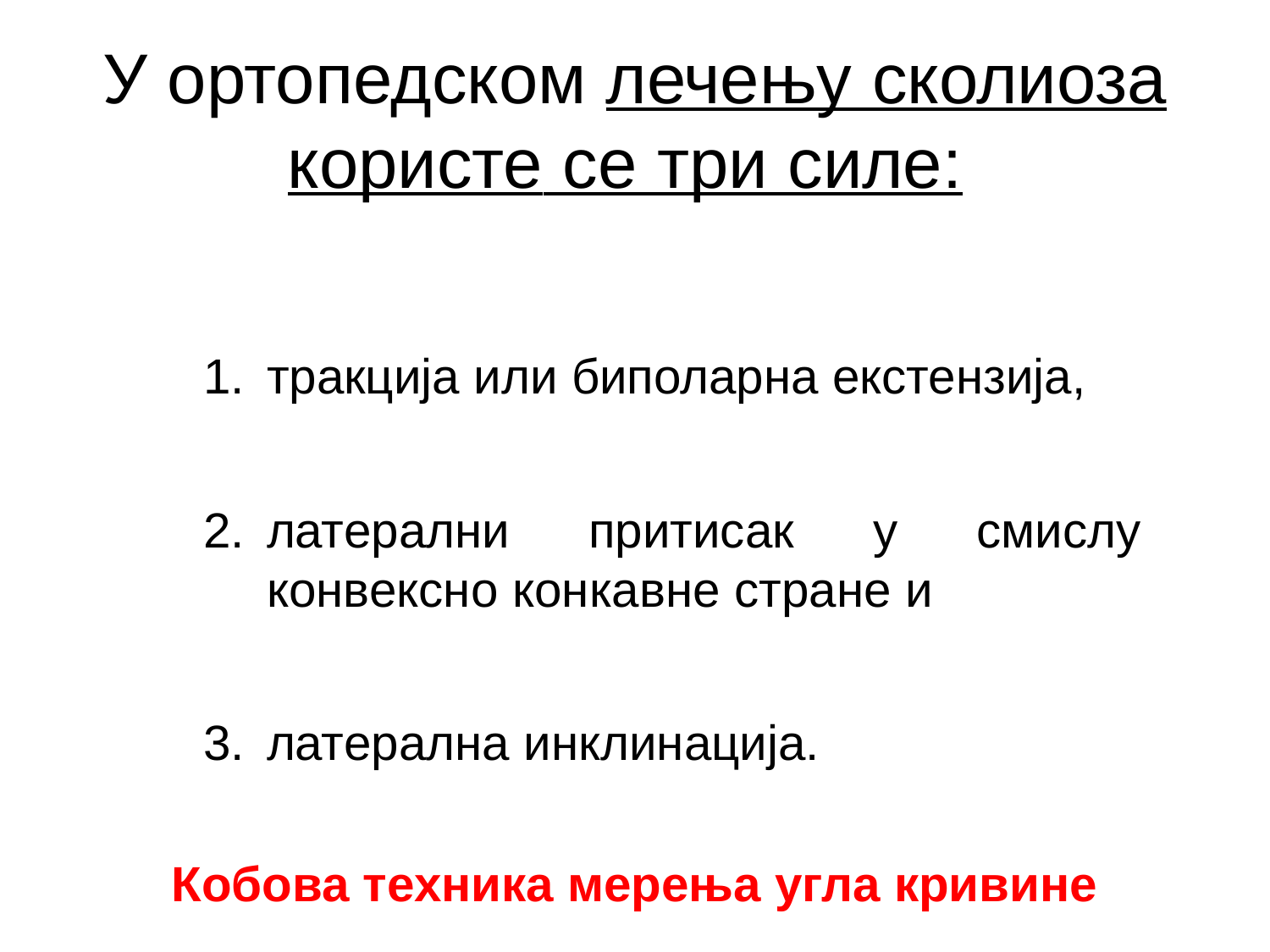

# У ортопедском лечењу сколиоза користе се три силе:
тракција или биполарна екстензија,

латерални притисак у смислу конвексно конкавне стране и

латерална инклинација.
Кобова техника мерења угла кривине